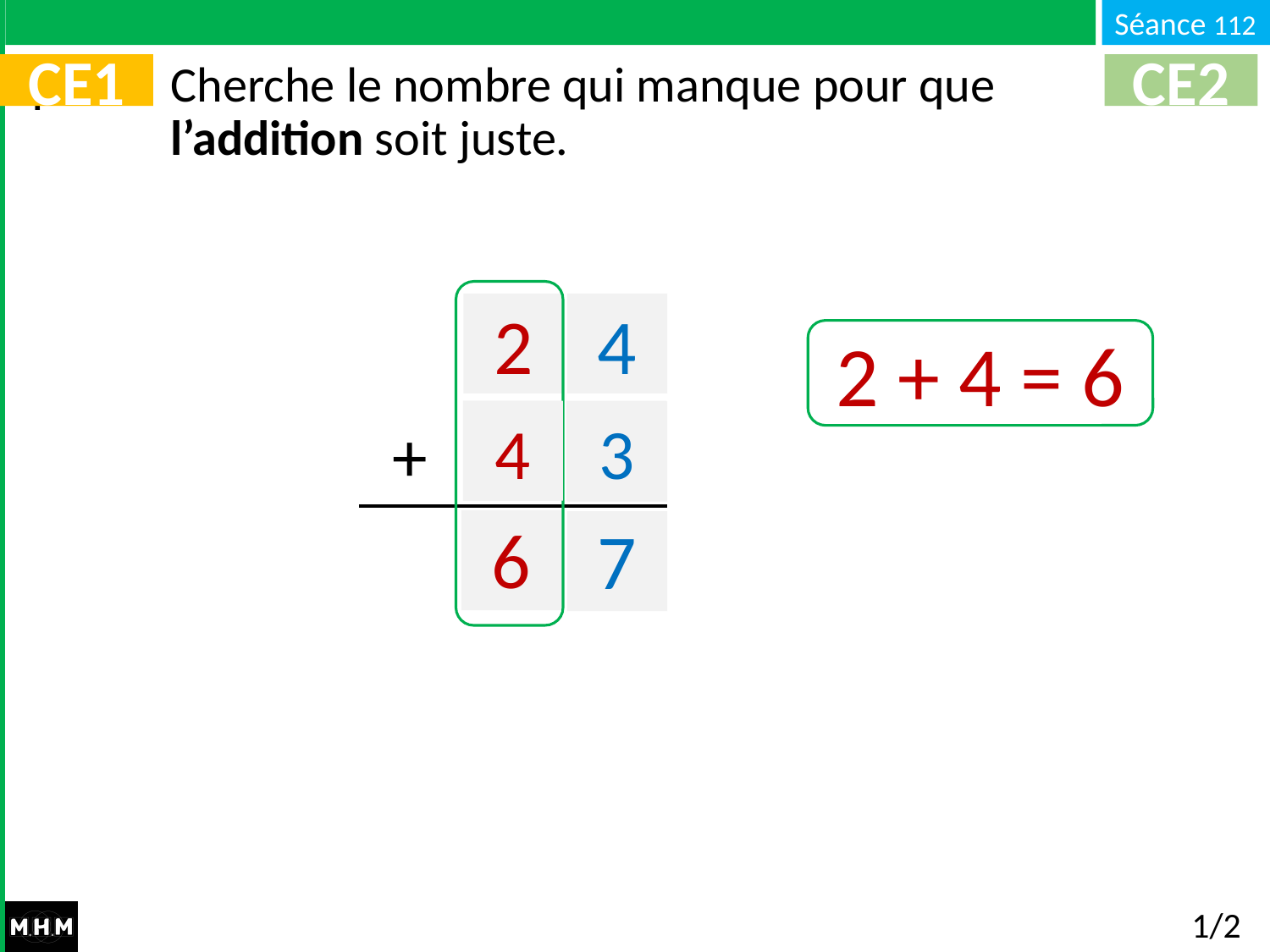

# Cherche le nombre qui manque pour que l’addition soit juste.
CE1
CE2

2
4
2 + 4 = 6
+
4
…
3
…
6
7
1/2